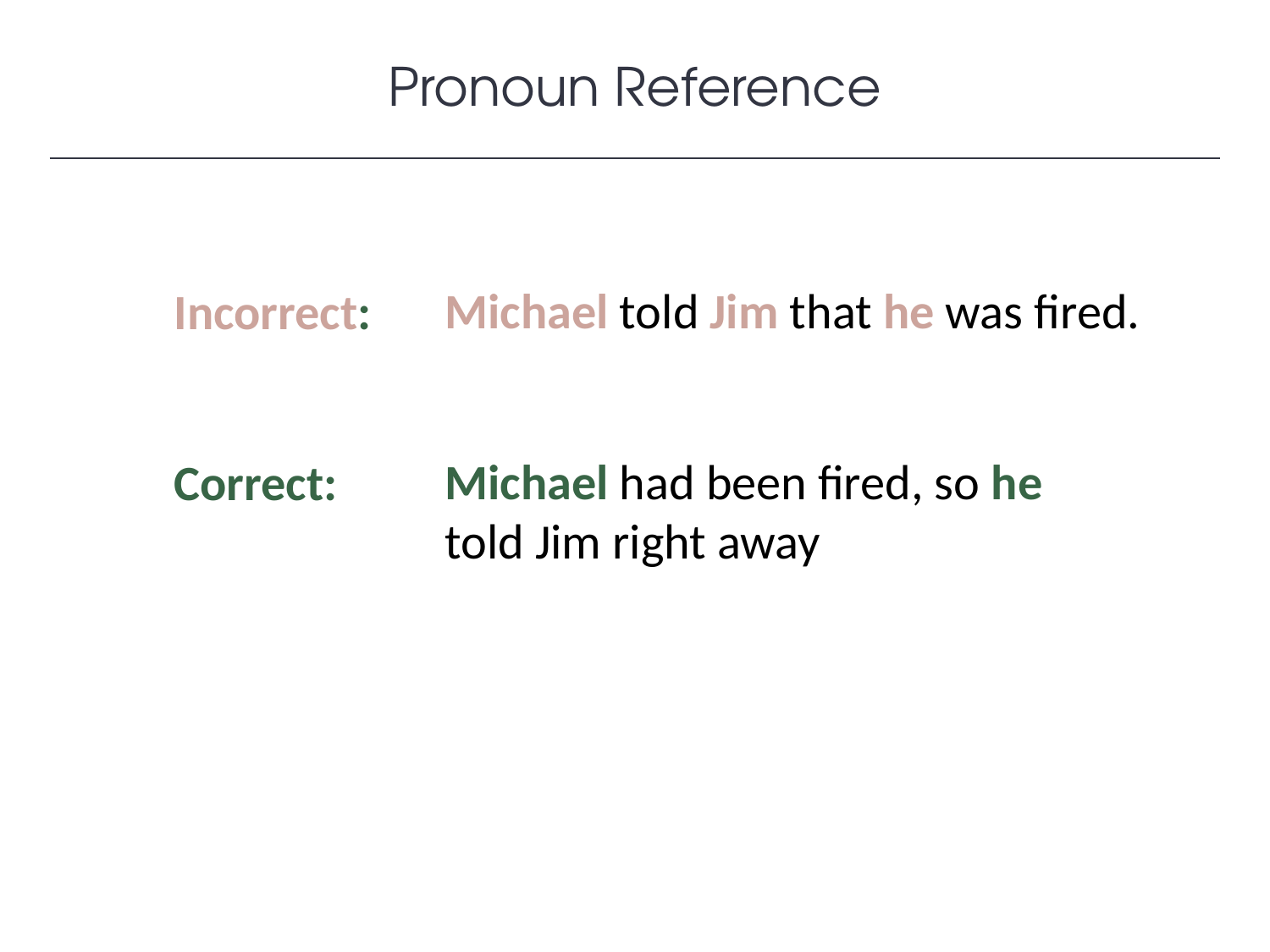

Pronoun Reference
HAWKES LEARNING
Incorrect:
Michael told Jim that he was fired.
Michael had been fired, so he told Jim right away
Correct: